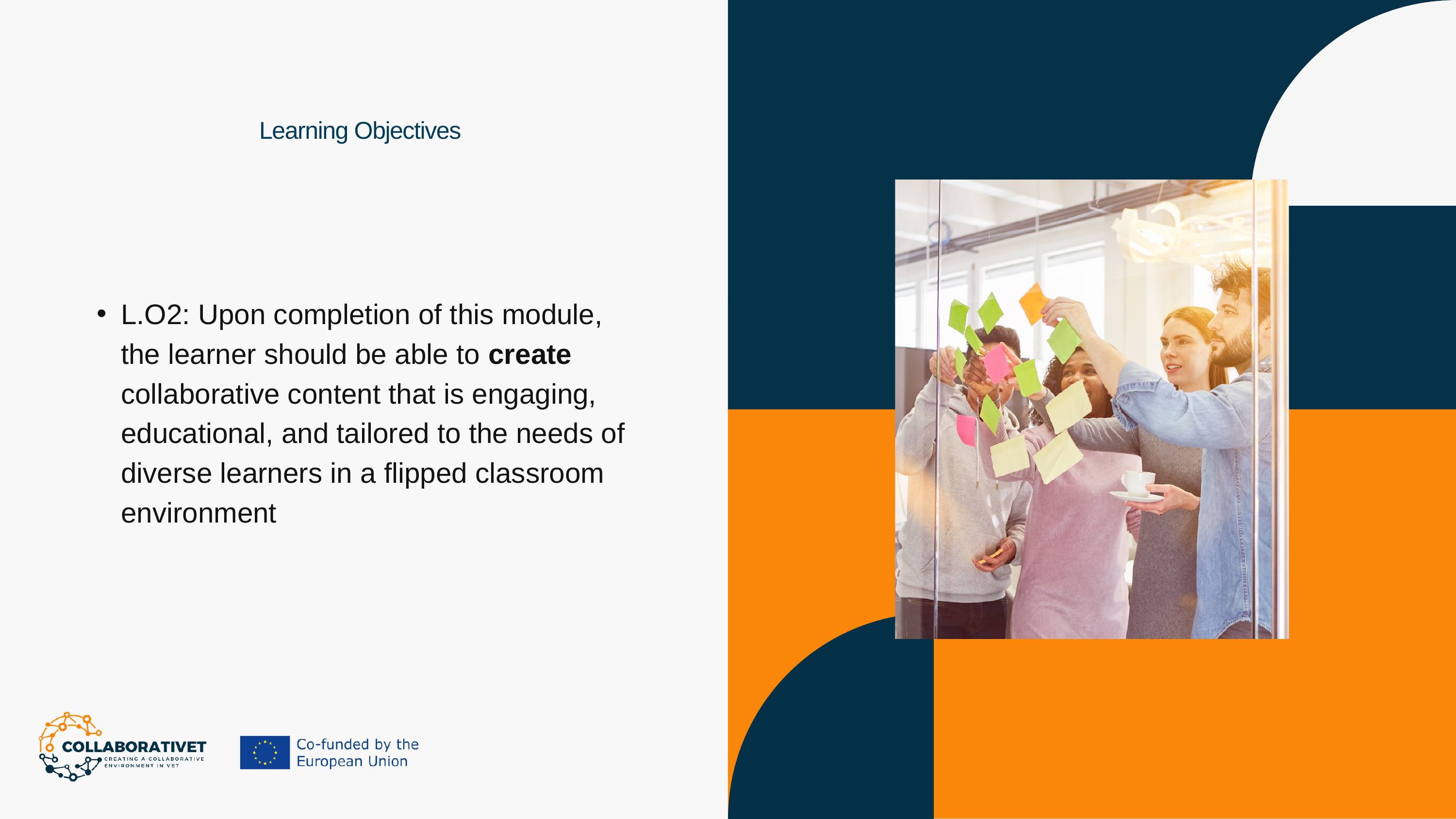

Learning Objectives

L.O2: Upon completion of this module, the learner should be able to create collaborative content that is engaging, educational, and tailored to the needs of diverse learners in a flipped classroom environment